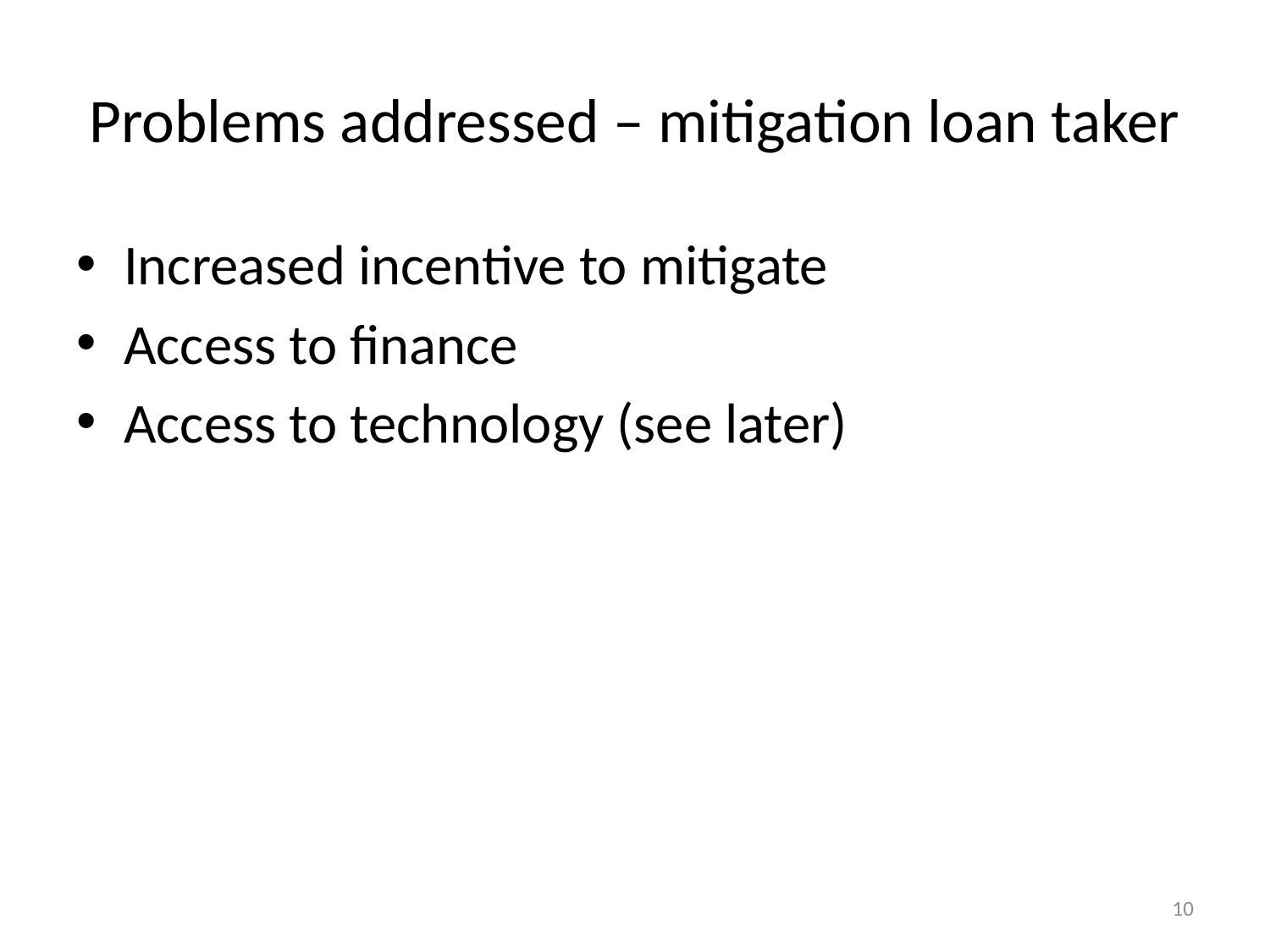

# Problems addressed – mitigation loan taker
Increased incentive to mitigate
Access to finance
Access to technology (see later)
10